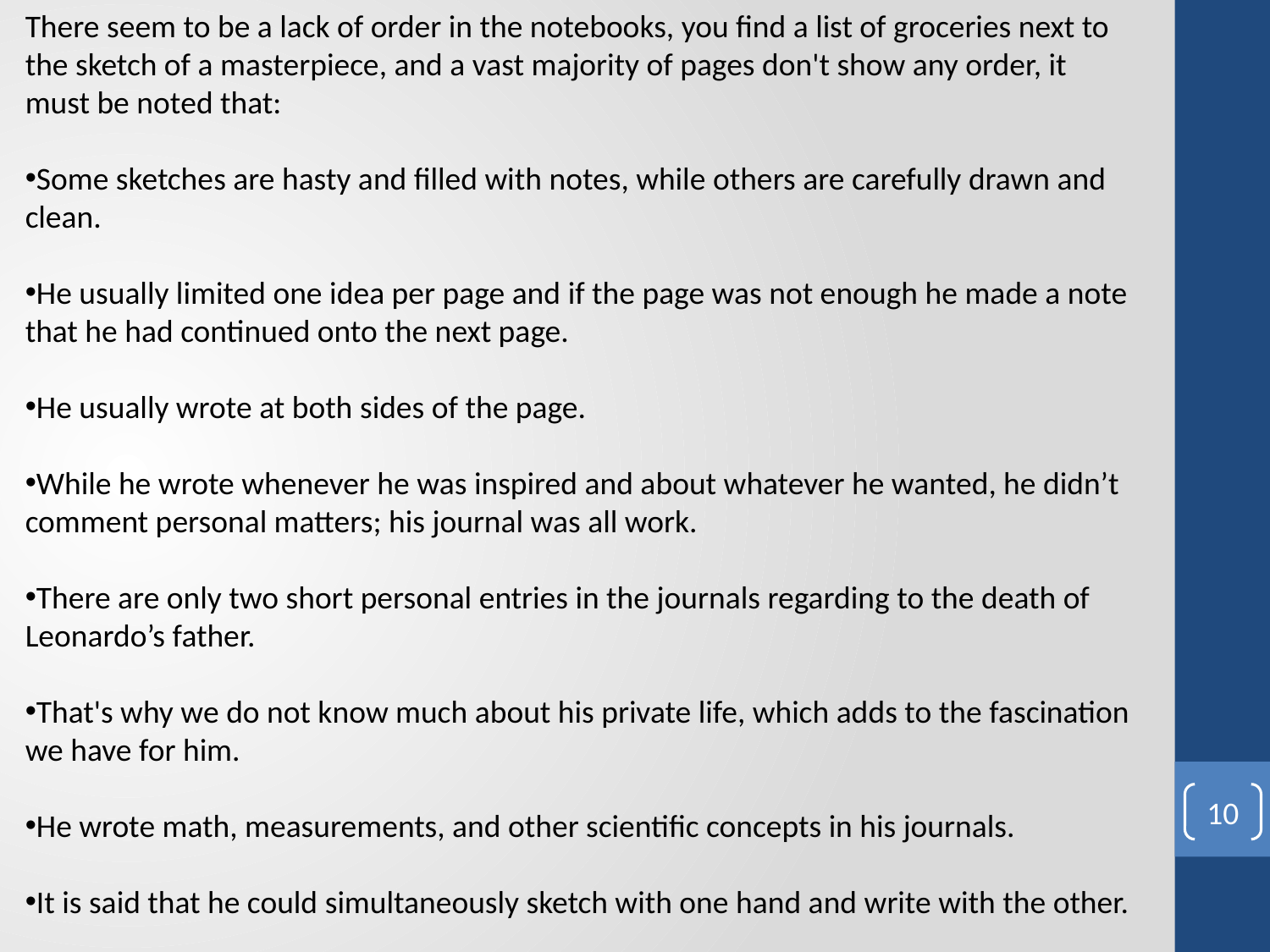

There seem to be a lack of order in the notebooks, you find a list of groceries next to the sketch of a masterpiece, and a vast majority of pages don't show any order, it must be noted that:

Some sketches are hasty and filled with notes, while others are carefully drawn and clean.

He usually limited one idea per page and if the page was not enough he made a note that he had continued onto the next page.

He usually wrote at both sides of the page.

While he wrote whenever he was inspired and about whatever he wanted, he didn’t comment personal matters; his journal was all work.

There are only two short personal entries in the journals regarding to the death of Leonardo’s father.

That's why we do not know much about his private life, which adds to the fascination we have for him.

He wrote math, measurements, and other scientific concepts in his journals.

It is said that he could simultaneously sketch with one hand and write with the other.
10